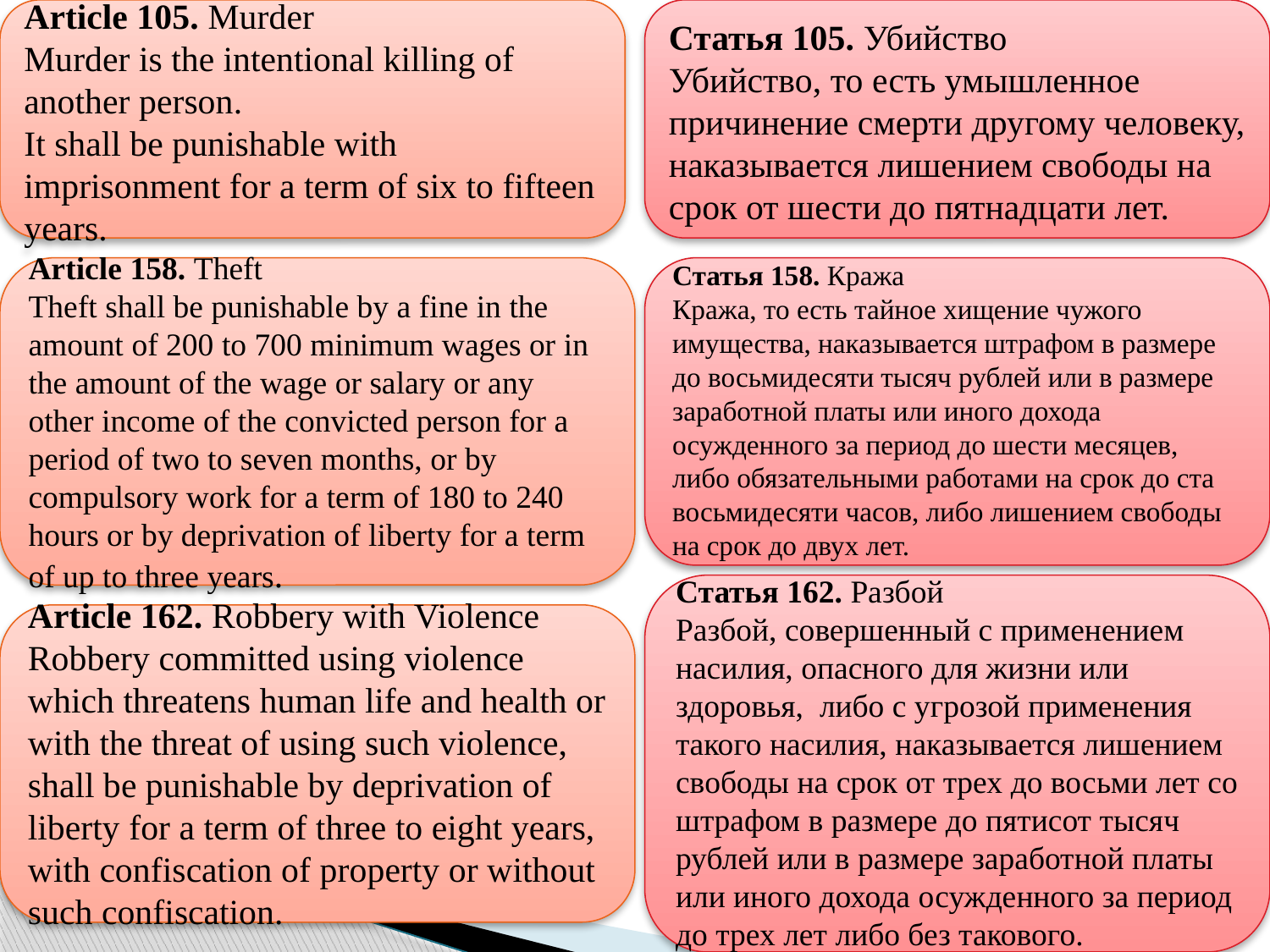

Article 105. Murder
Murder is the intentional killing of another person.
It shall be punishable with imprisonment for a term of six to fifteen years.

Статья 105. Убийство
Убийство, то есть умышленное причинение смерти другому человеку,
наказывается лишением свободы на срок от шести до пятнадцати лет.

Article 158. Theft
Theft shall be punishable by a fine in the amount of 200 to 700 minimum wages or in the amount of the wage or salary or any other income of the convicted person for a period of two to seven months, or by compulsory work for a term of 180 to 240 hours or by deprivation of liberty for a term of up to three years.

Статья 158. Кража
Кража, то есть тайное хищение чужого имущества, наказывается штрафом в размере до восьмидесяти тысяч рублей или в размере заработной платы или иного дохода осужденного за период до шести месяцев, либо обязательными работами на срок до ста восьмидесяти часов, либо лишением свободы на срок до двух лет.

Статья 162. Разбой
Разбой, совершенный с применением насилия, опасного для жизни или здоровья,  либо с угрозой применения такого насилия, наказывается лишением свободы на срок от трех до восьми лет со штрафом в размере до пятисот тысяч рублей или в размере заработной платы или иного дохода осужденного за период до трех лет либо без такового.

Article 162. Robbery with Violence
Robbery committed using violence which threatens human life and health or with the threat of using such violence, shall be punishable by deprivation of liberty for a term of three to eight years, with confiscation of property or without such confiscation.